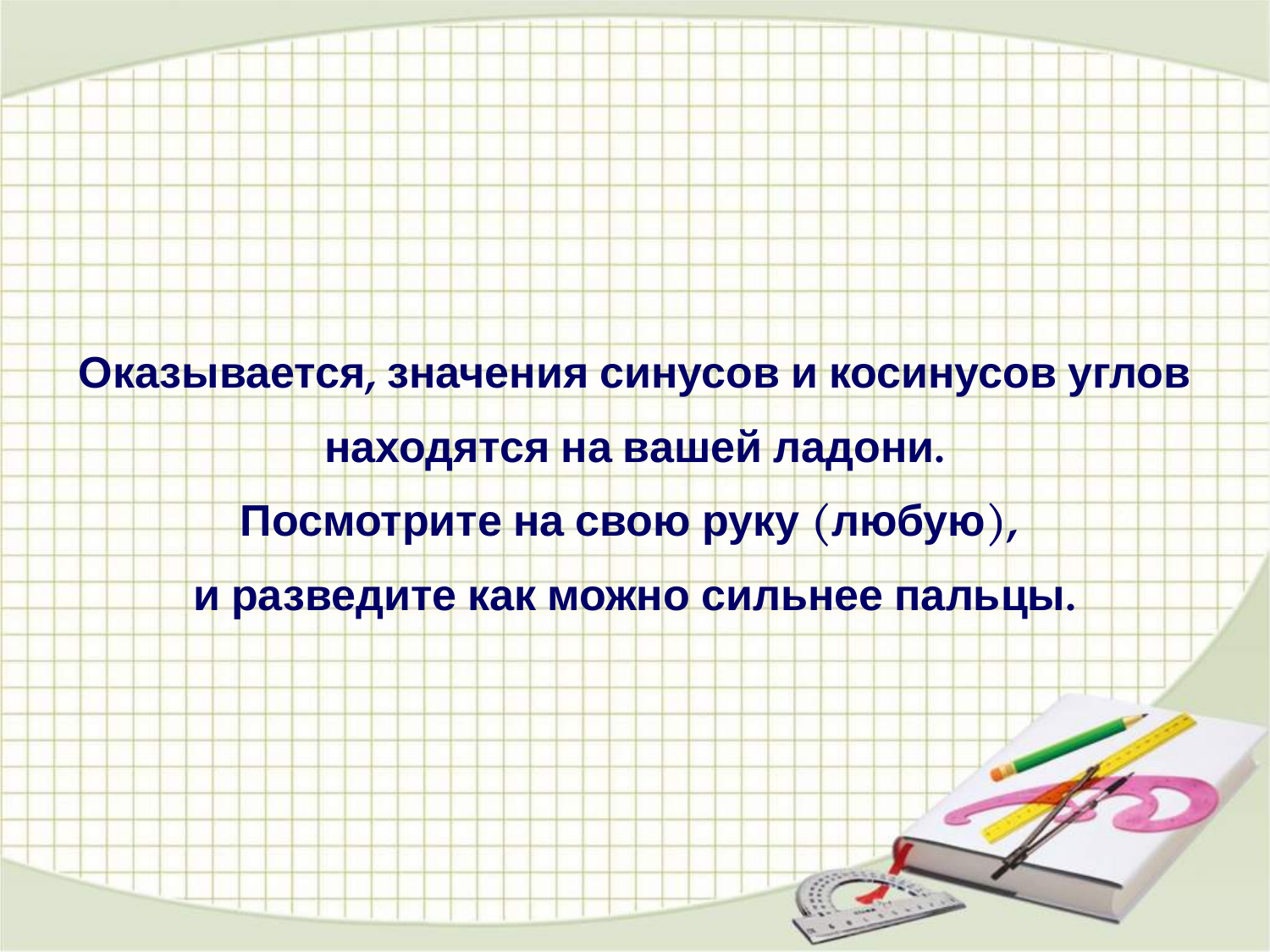

Оказывается, значения синусов и косинусов углов
находятся на вашей ладони.
Посмотрите на свою руку (любую),
и разведите как можно сильнее пальцы.